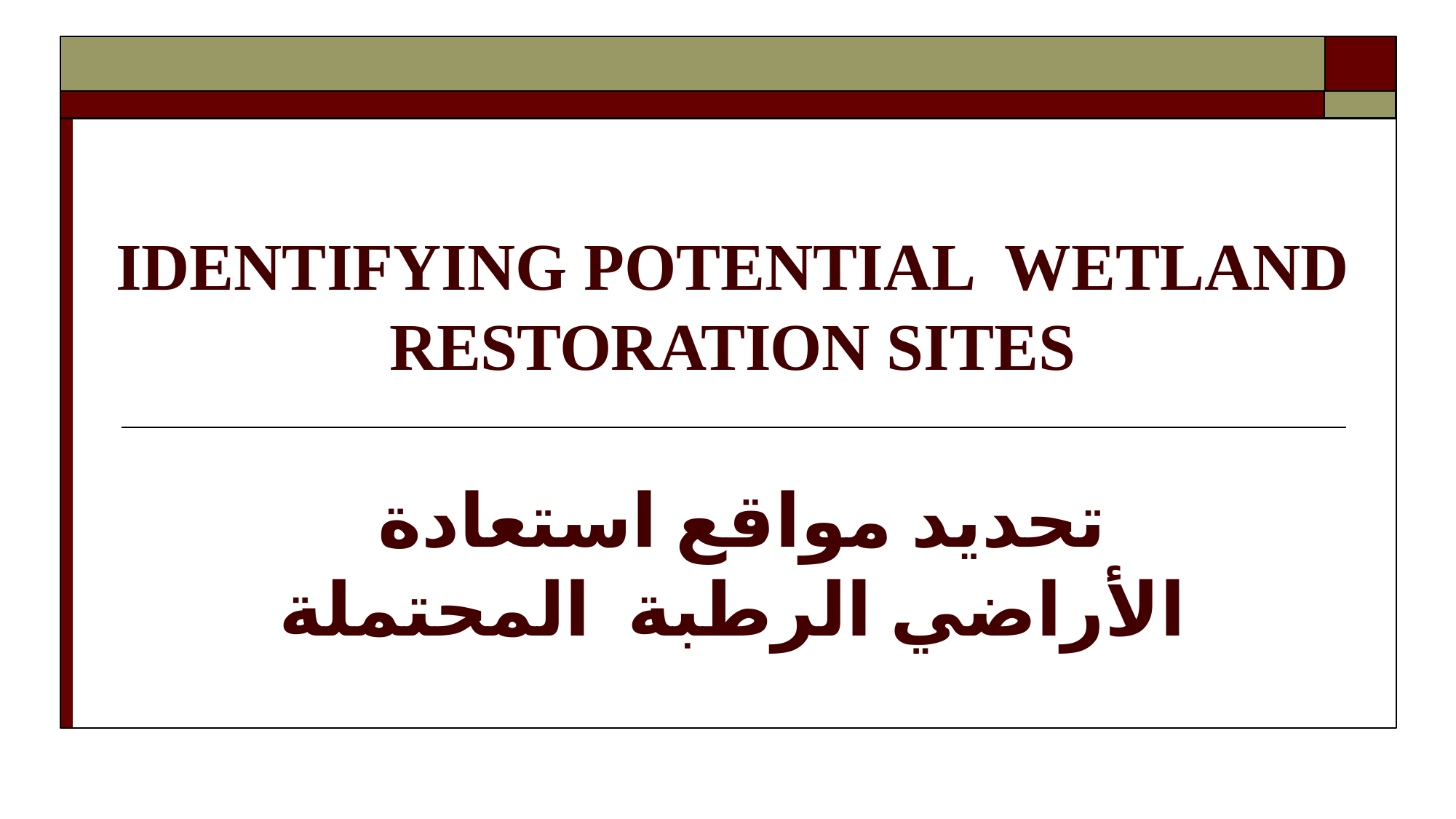

# IDENTIFYING POTENTIAL  WETLAND RESTORATION SITES تحديد مواقع استعادة الأراضي الرطبة  المحتملة